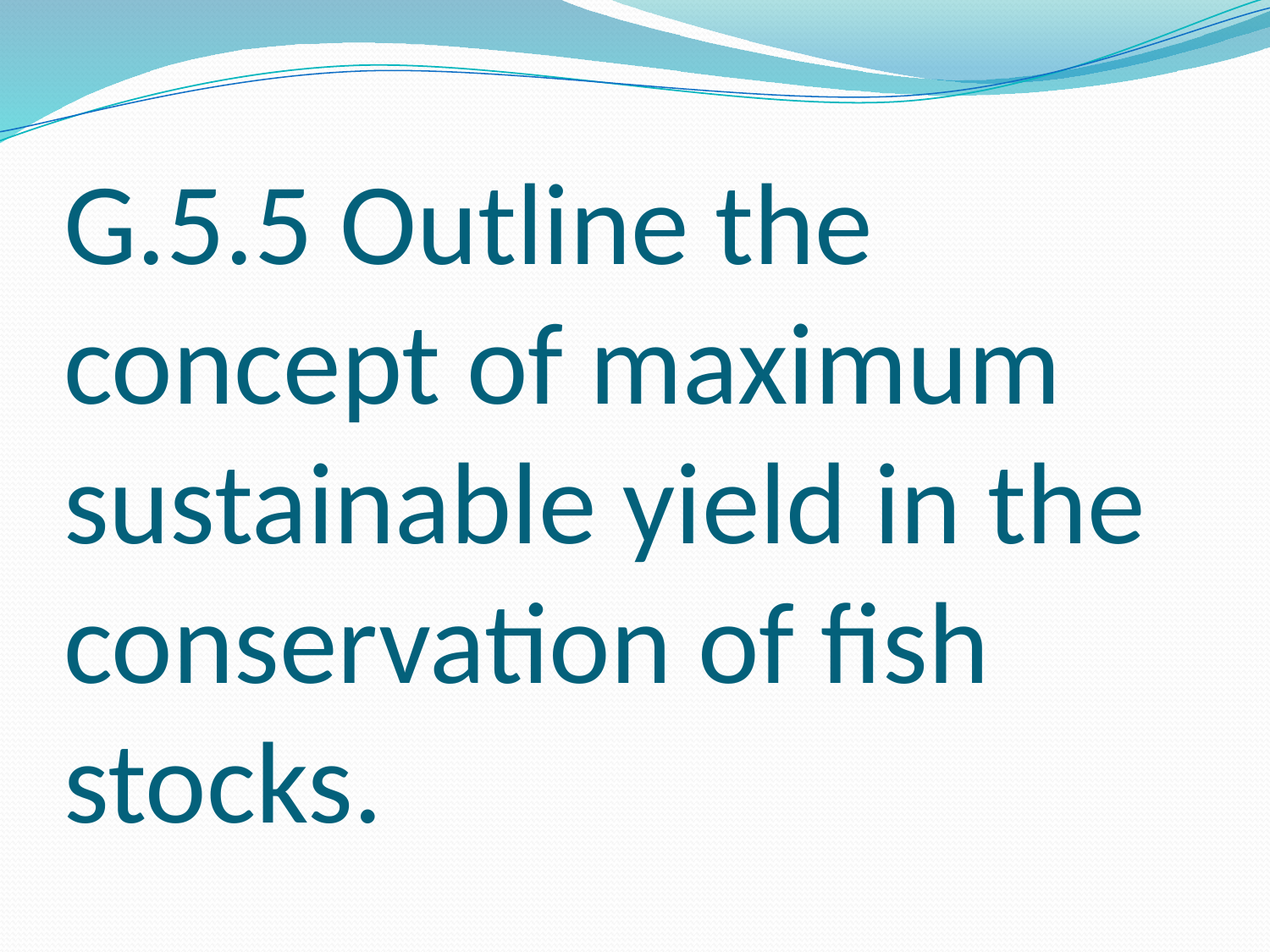

# G.5.5 Outline the concept of maximum sustainable yield in the conservation of fish stocks.